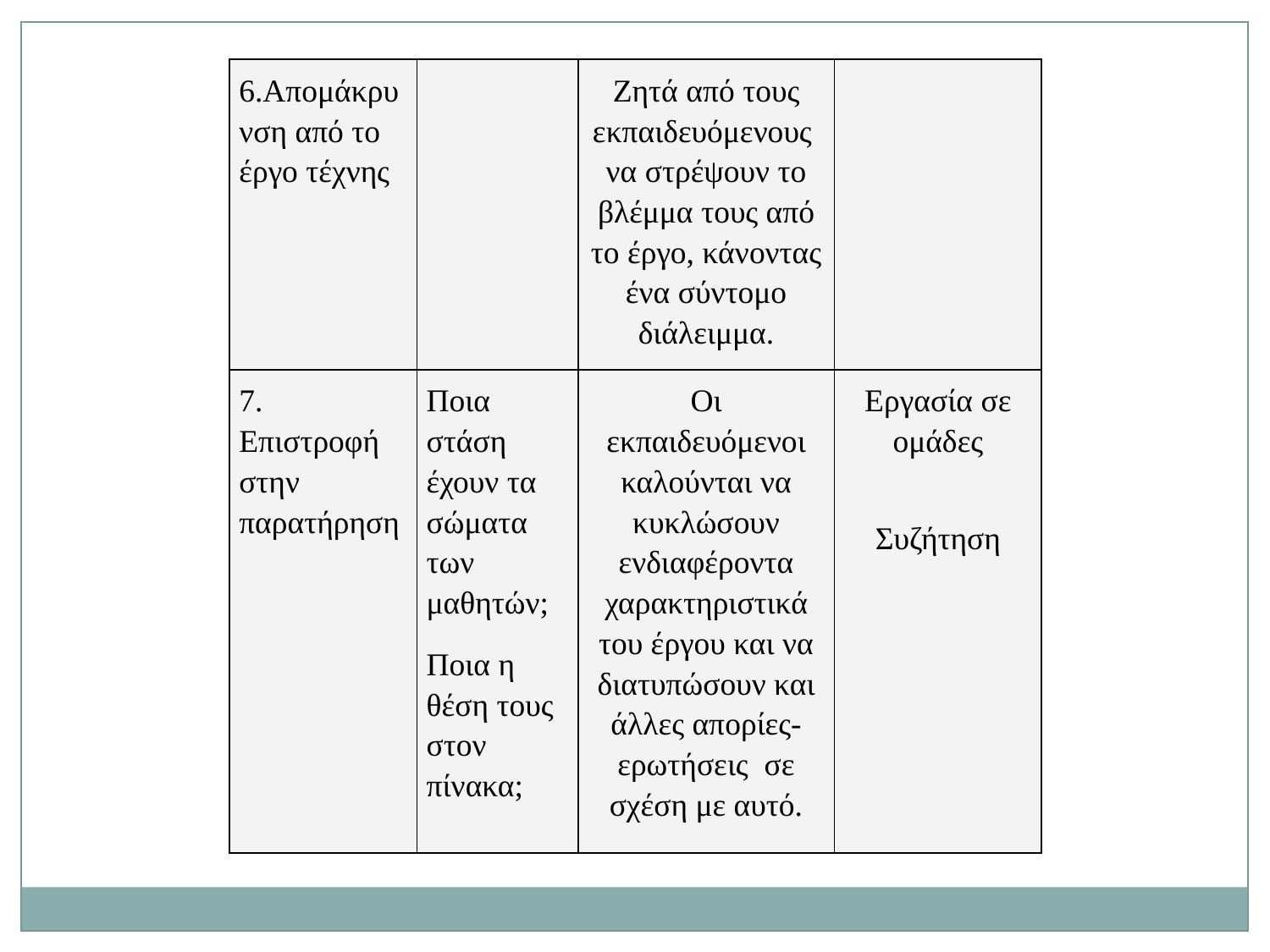

| 6.Απομάκρυνση από το έργο τέχνης |  | Ζητά από τους εκπαιδευόμενους να στρέψουν το βλέμμα τους από το έργο, κάνοντας ένα σύντομο διάλειμμα. |  |
| --- | --- | --- | --- |
| 7. Επιστροφή στην παρατήρηση | Ποια στάση έχουν τα σώματα των μαθητών; Ποια η θέση τους στον πίνακα; | Οι εκπαιδευόμενοι καλούνται να κυκλώσουν ενδιαφέροντα χαρακτηριστικά του έργου και να διατυπώσουν και άλλες απορίες- ερωτήσεις σε σχέση με αυτό. | Εργασία σε ομάδες Συζήτηση |